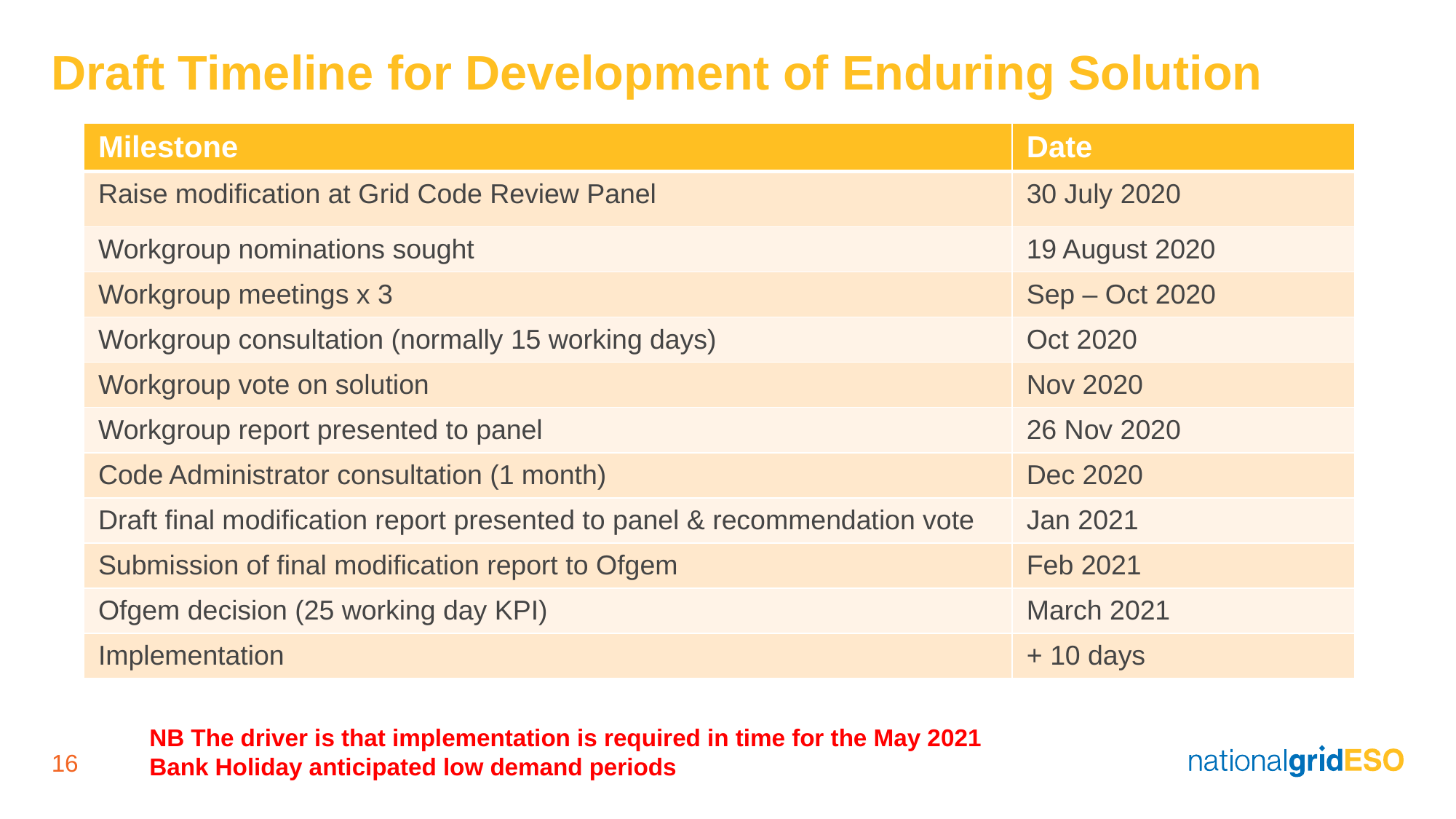

1
# Draft Timeline for Development of Enduring Solution
| Milestone | Date |
| --- | --- |
| Raise modification at Grid Code Review Panel | 30 July 2020 |
| Workgroup nominations sought | 19 August 2020 |
| Workgroup meetings x 3 | Sep – Oct 2020 |
| Workgroup consultation (normally 15 working days) | Oct 2020 |
| Workgroup vote on solution | Nov 2020 |
| Workgroup report presented to panel | 26 Nov 2020 |
| Code Administrator consultation (1 month) | Dec 2020 |
| Draft final modification report presented to panel & recommendation vote | Jan 2021 |
| Submission of final modification report to Ofgem | Feb 2021 |
| Ofgem decision (25 working day KPI) | March 2021 |
| Implementation | + 10 days |
NB The driver is that implementation is required in time for the May 2021 Bank Holiday anticipated low demand periods